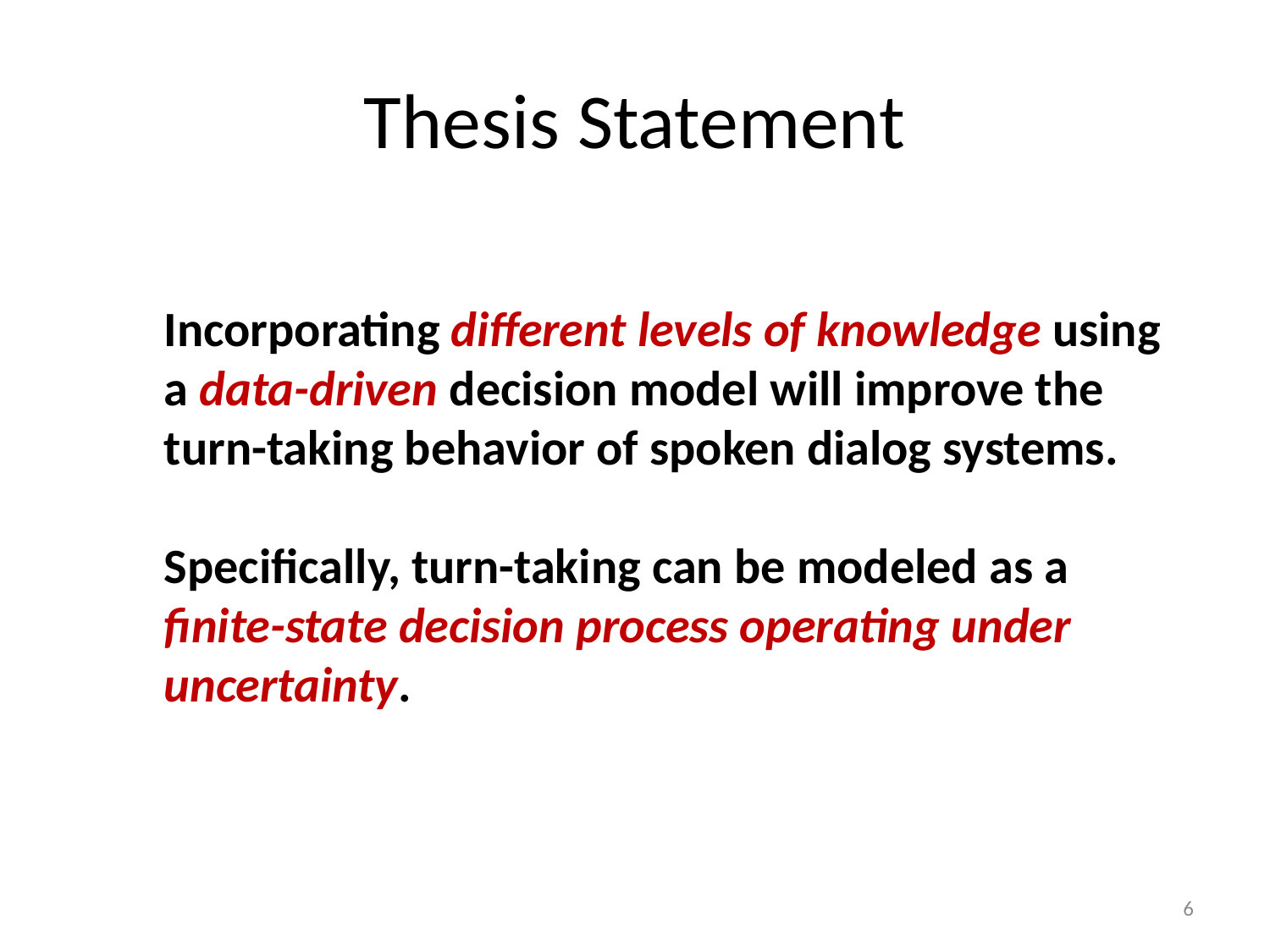

# Thesis Statement
Incorporating different levels of knowledge using a data-driven decision model will improve the turn-taking behavior of spoken dialog systems.

Specifically, turn-taking can be modeled as a
finite-state decision process operating under uncertainty.
6